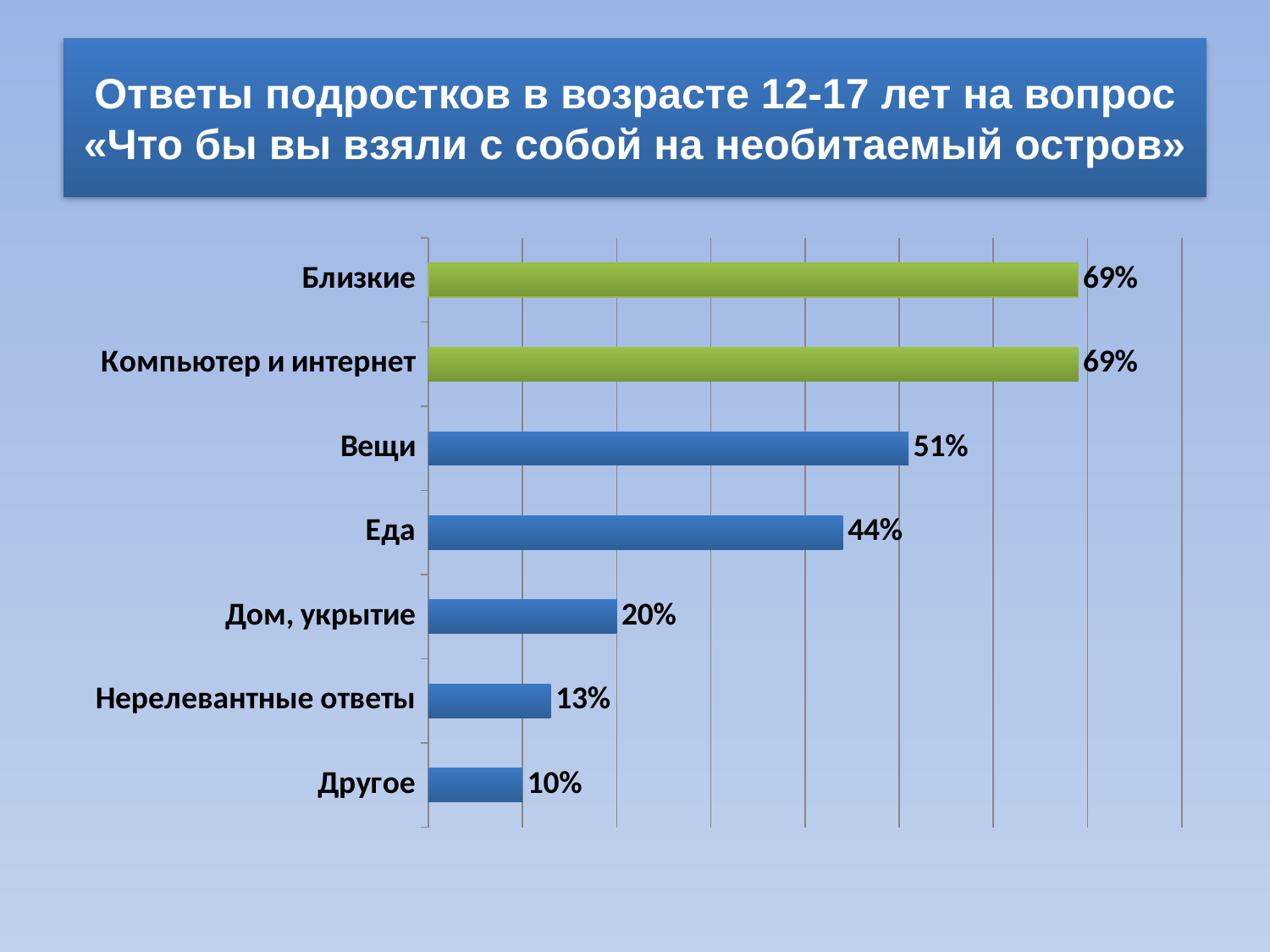

# Ответы подростков в возрасте 12-17 лет на вопрос «Что бы вы взяли с собой на необитаемый остров»

### Chart

| Category |  |
|---|---|
| Другое | 0.1 |
| Нерелевантные ответы | 0.13 |
| Дом, укрытие | 0.2 |
| Еда | 0.44000000000000006 |
| Вещи | 0.51 |
| Компьютер и интернет | 0.6900000000000007 |
| Близкие | 0.6900000000000007 |